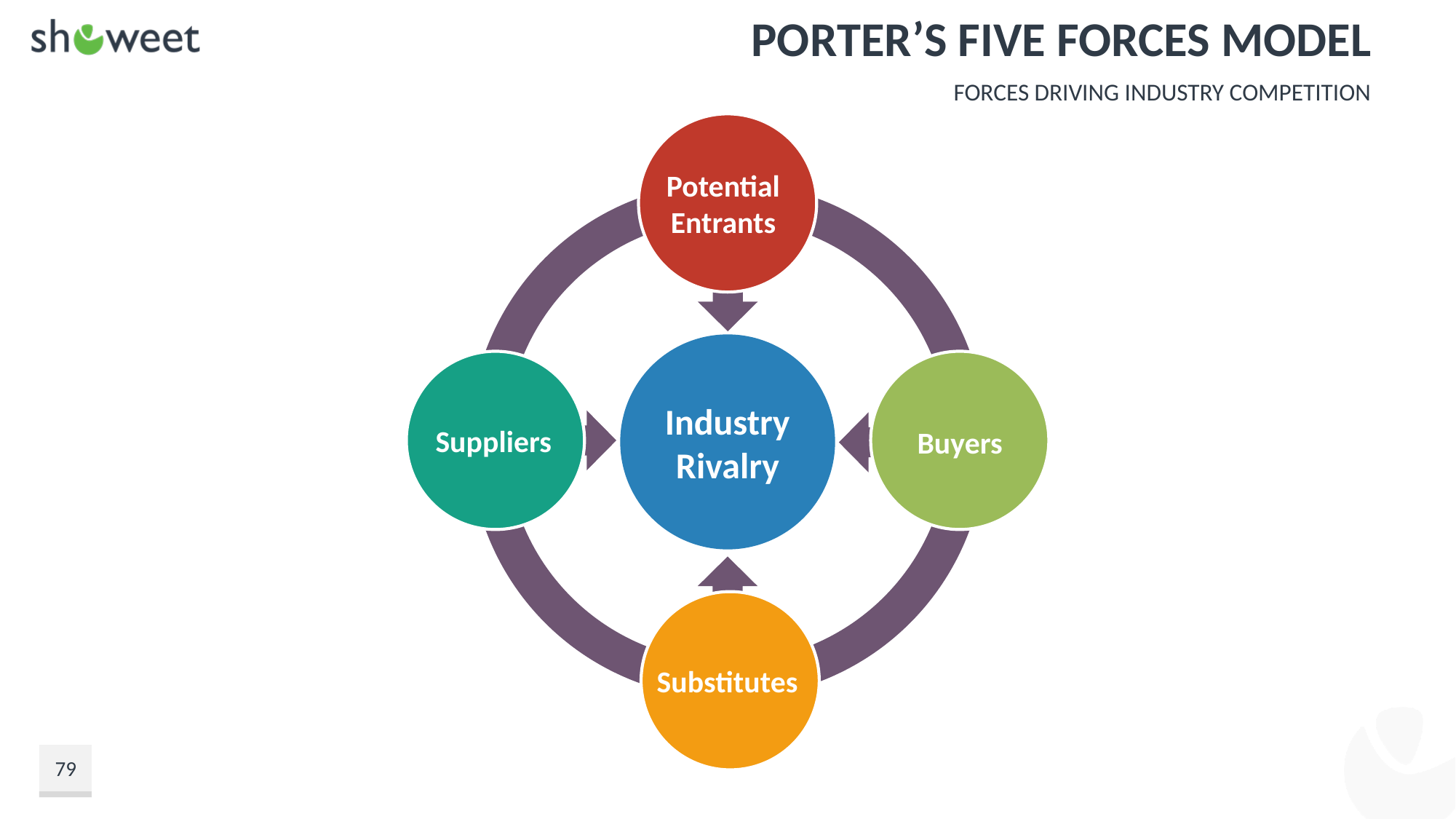

# Porter’s Five Forces Model
Forces Driving Industry Competition

Potential Entrants

Industry Rivalry

Suppliers
Buyers

Substitutes
79